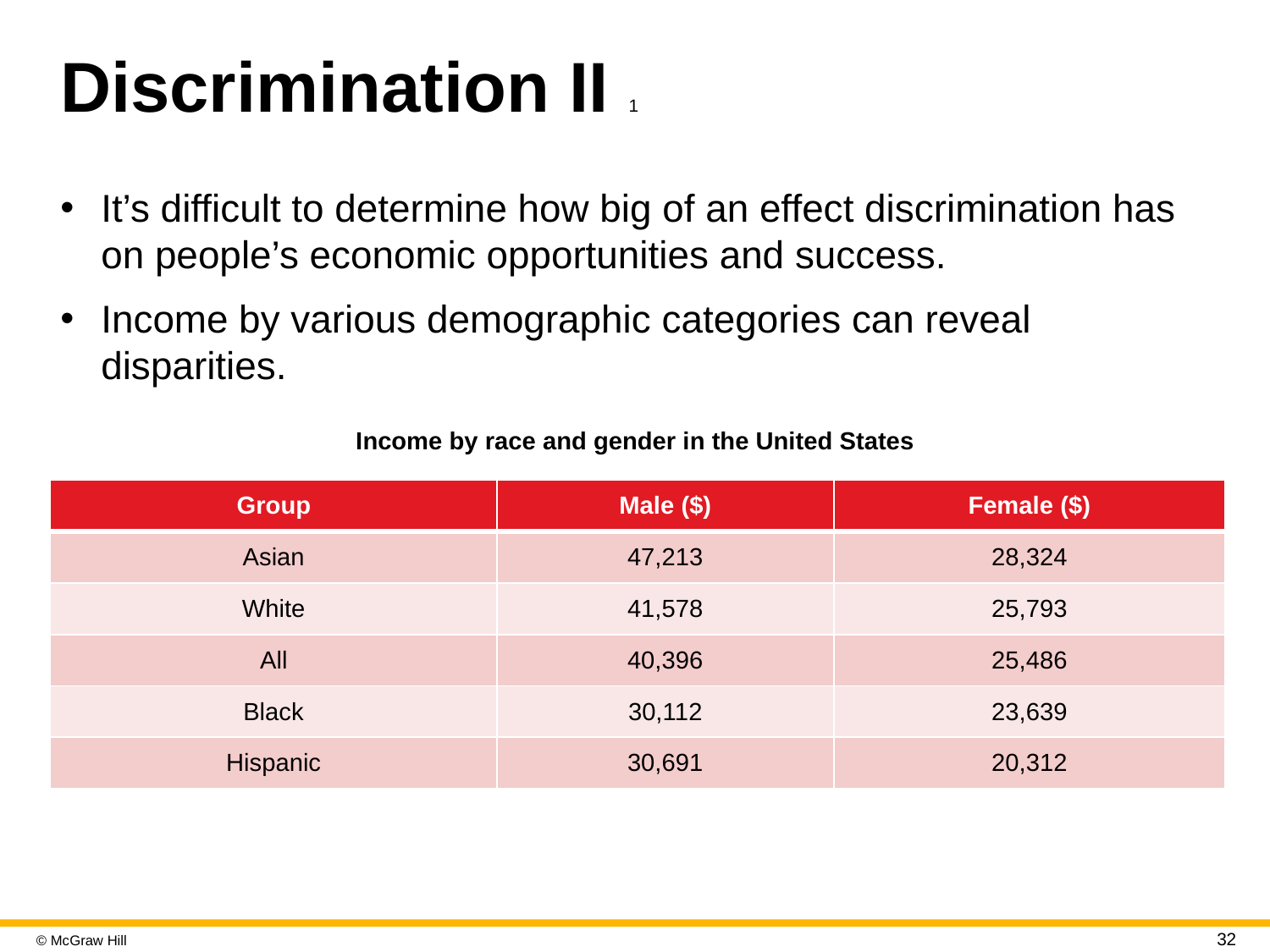

# Discrimination II 1
It’s difficult to determine how big of an effect discrimination has on people’s economic opportunities and success.
Income by various demographic categories can reveal disparities.
Income by race and gender in the United States
| Group | Male ($) | Female ($) |
| --- | --- | --- |
| Asian | 47,213 | 28,324 |
| White | 41,578 | 25,793 |
| All | 40,396 | 25,486 |
| Black | 30,112 | 23,639 |
| Hispanic | 30,691 | 20,312 |